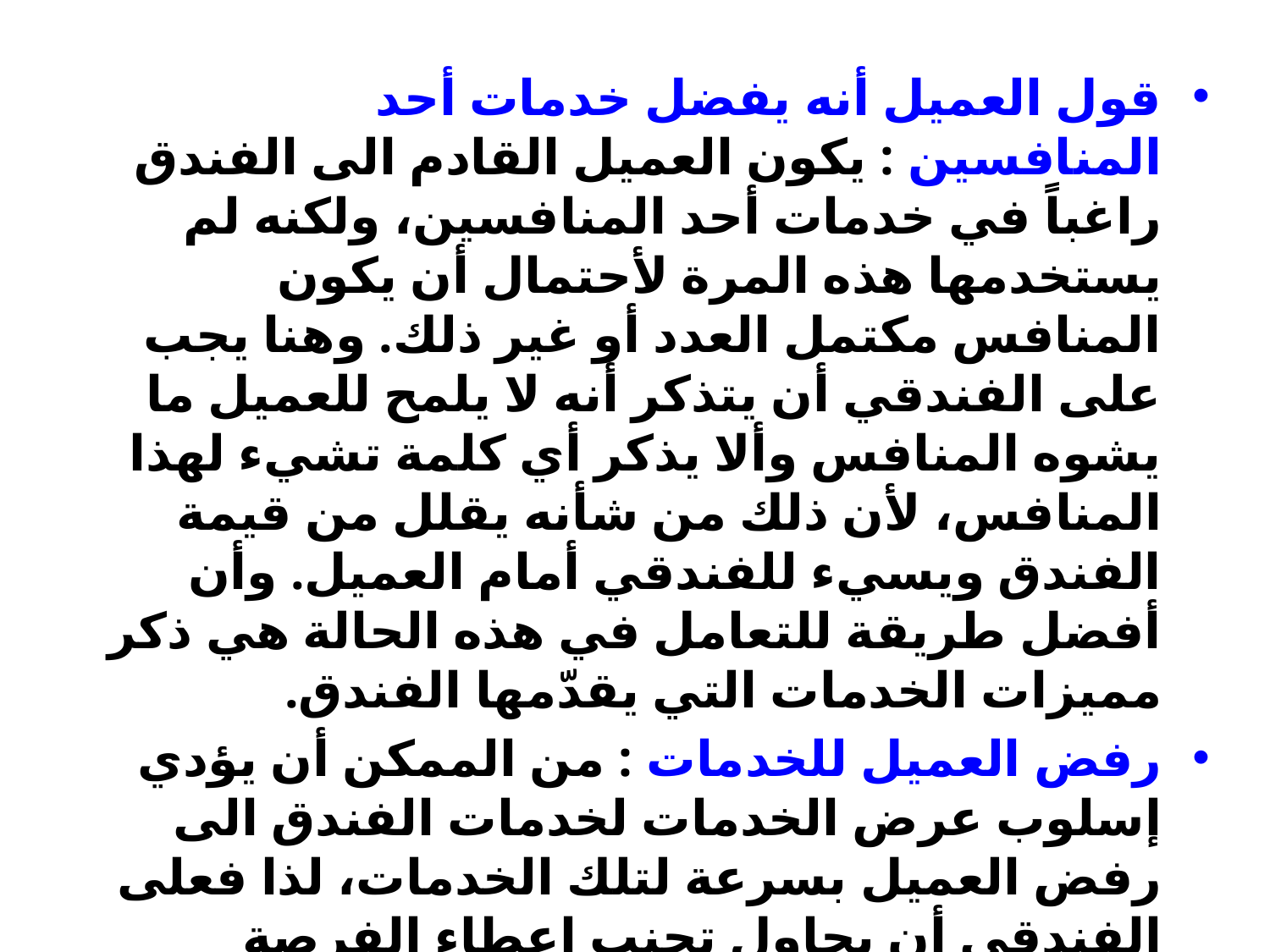

قول العميل أنه يفضل خدمات أحد المنافسين : يكون العميل القادم الى الفندق راغباً في خدمات أحد المنافسين، ولكنه لم يستخدمها هذه المرة لأحتمال أن يكون المنافس مكتمل العدد أو غير ذلك. وهنا يجب على الفندقي أن يتذكر أنه لا يلمح للعميل ما يشوه المنافس وألا يذكر أي كلمة تشيء لهذا المنافس، لأن ذلك من شأنه يقلل من قيمة الفندق ويسيء للفندقي أمام العميل. وأن أفضل طريقة للتعامل في هذه الحالة هي ذكر مميزات الخدمات التي يقدّمها الفندق.
رفض العميل للخدمات : من الممكن أن يؤدي إسلوب عرض الخدمات لخدمات الفندق الى رفض العميل بسرعة لتلك الخدمات، لذا فعلى الفندقي أن يحاول تجنب إعطاء الفرصة للعميل أن يرفض الخدمات في المرخلة الأولى لأن العميل إذا رفضها فإنه غالباً سيتمسك بالإلتزام هذا الرفض ، وعلى الفندقي الناجح إذا وصلت الأمور الى تلك المرحلة أن يحترم رفض العميل بلباقة وبتسامة، وأن يشكره على وقته لترك بذلك الباب مفتوحاً أمام فرصة أخرى.